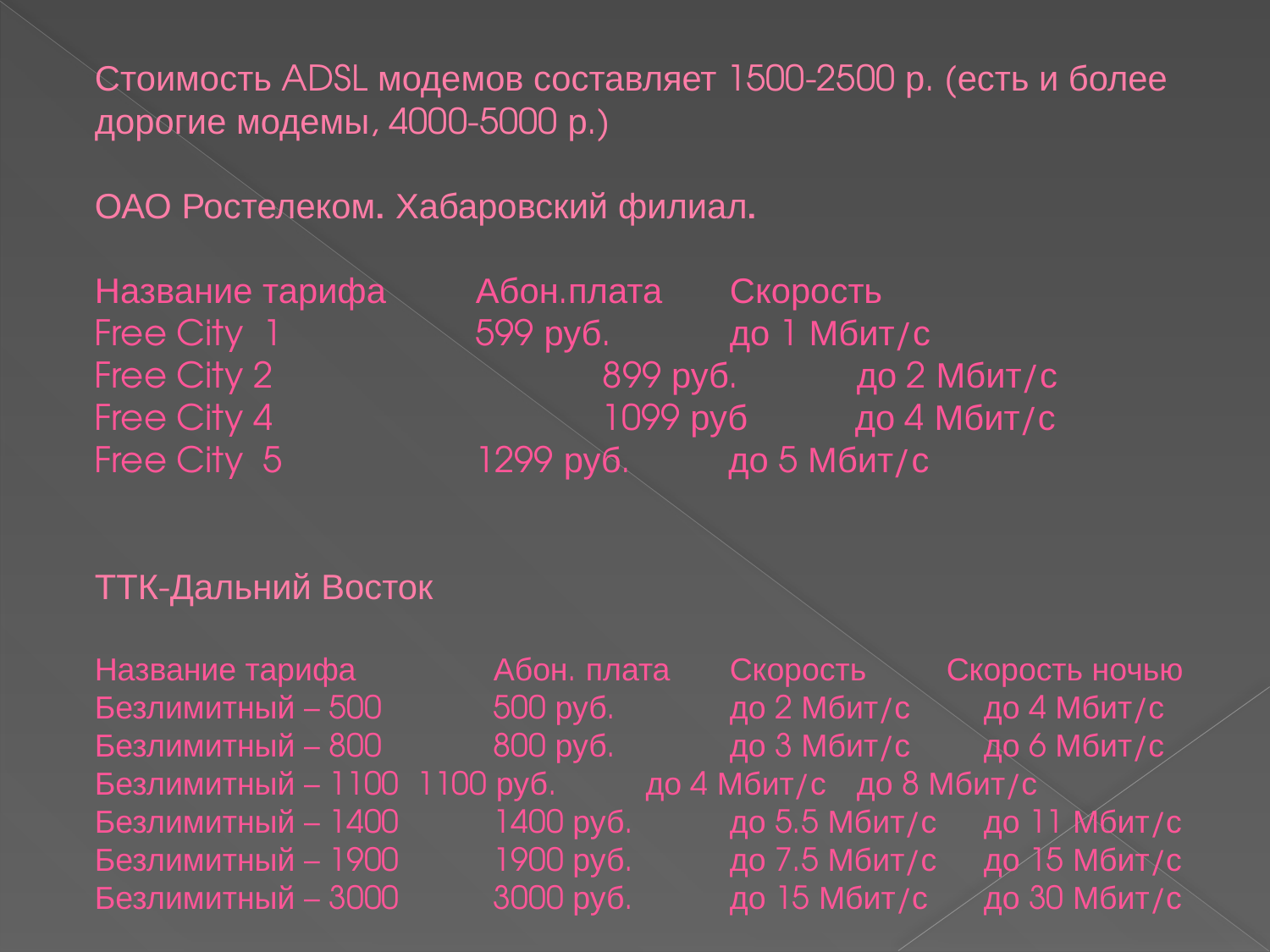

# Стоимость ADSL модемов составляет 1500-2500 р. (есть и более дорогие модемы, 4000-5000 р.) ОАО Ростелеком. Хабаровский филиал. Название тарифа	Абон.плата	Скорость Free City  1	             599 руб.	до 1 Мбит/с Free City 2                         	899 руб.	до 2 Мбит/с Free City 4	                          1099 руб           до 4 Мбит/с Free City  5	             1299 руб.          до 5 Мбит/с ТТК-Дальний Восток Название тарифа	  Абон. плата	Скорость         Скорость ночью Безлимитный – 500	  500 руб.	до 2 Мбит/с	до 4 Мбит/с Безлимитный – 800	  800 руб.	до 3 Мбит/с	до 6 Мбит/с Безлимитный – 1100  1100 руб.          до 4 Мбит/с	до 8 Мбит/с Безлимитный – 1400	  1400 руб.	до 5.5 Мбит/с	до 11 Мбит/с Безлимитный – 1900	  1900 руб.	до 7.5 Мбит/с	до 15 Мбит/с Безлимитный – 3000	  3000 руб.	до 15 Мбит/с	до 30 Мбит/с